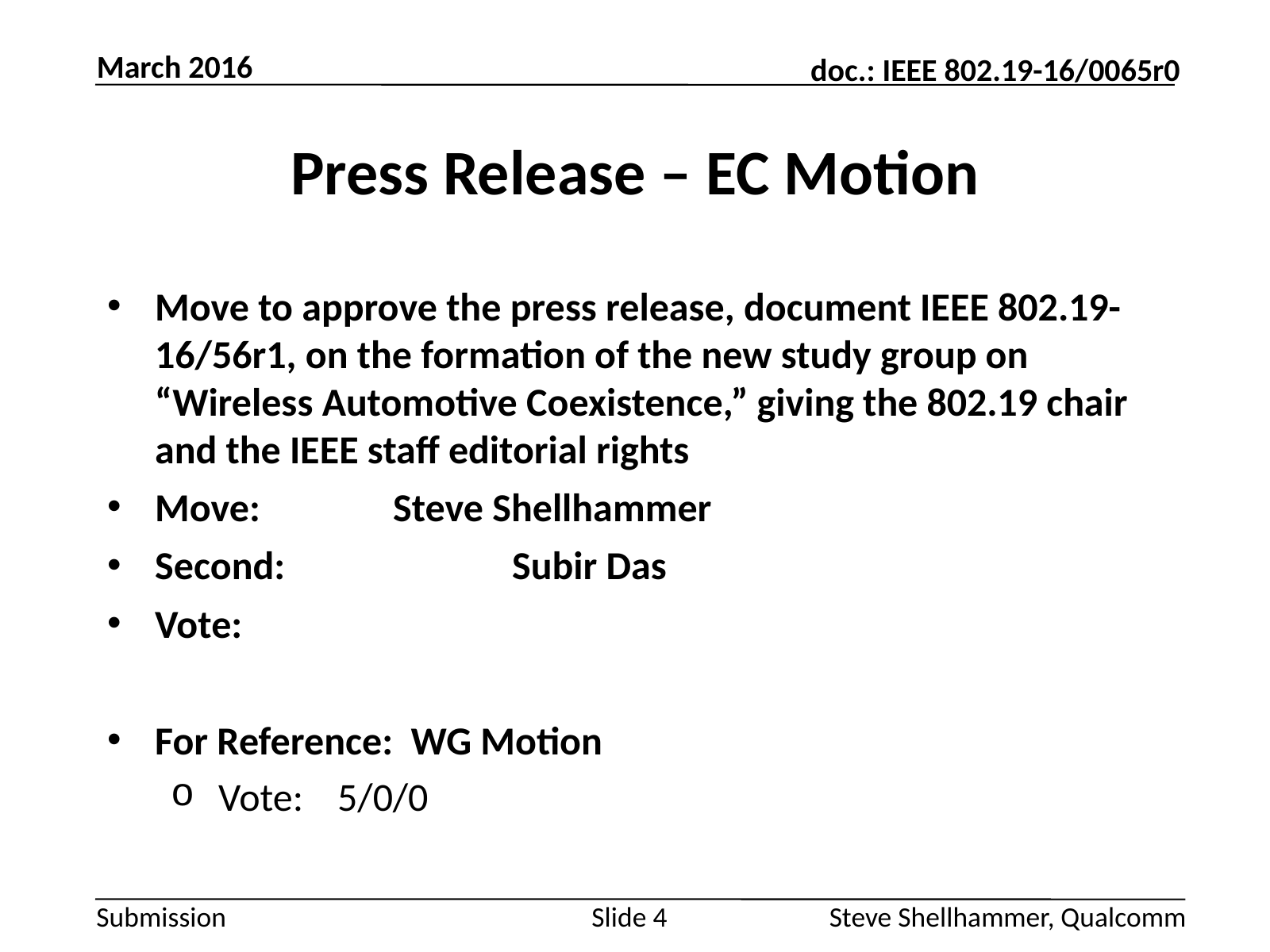

March 2016
# Press Release – EC Motion
Move to approve the press release, document IEEE 802.19-16/56r1, on the formation of the new study group on “Wireless Automotive Coexistence,” giving the 802.19 chair and the IEEE staff editorial rights
Move:		Steve Shellhammer
Second:		Subir Das
Vote:

For Reference:  WG Motion
Vote: 	5/0/0
Slide 4
Steve Shellhammer, Qualcomm